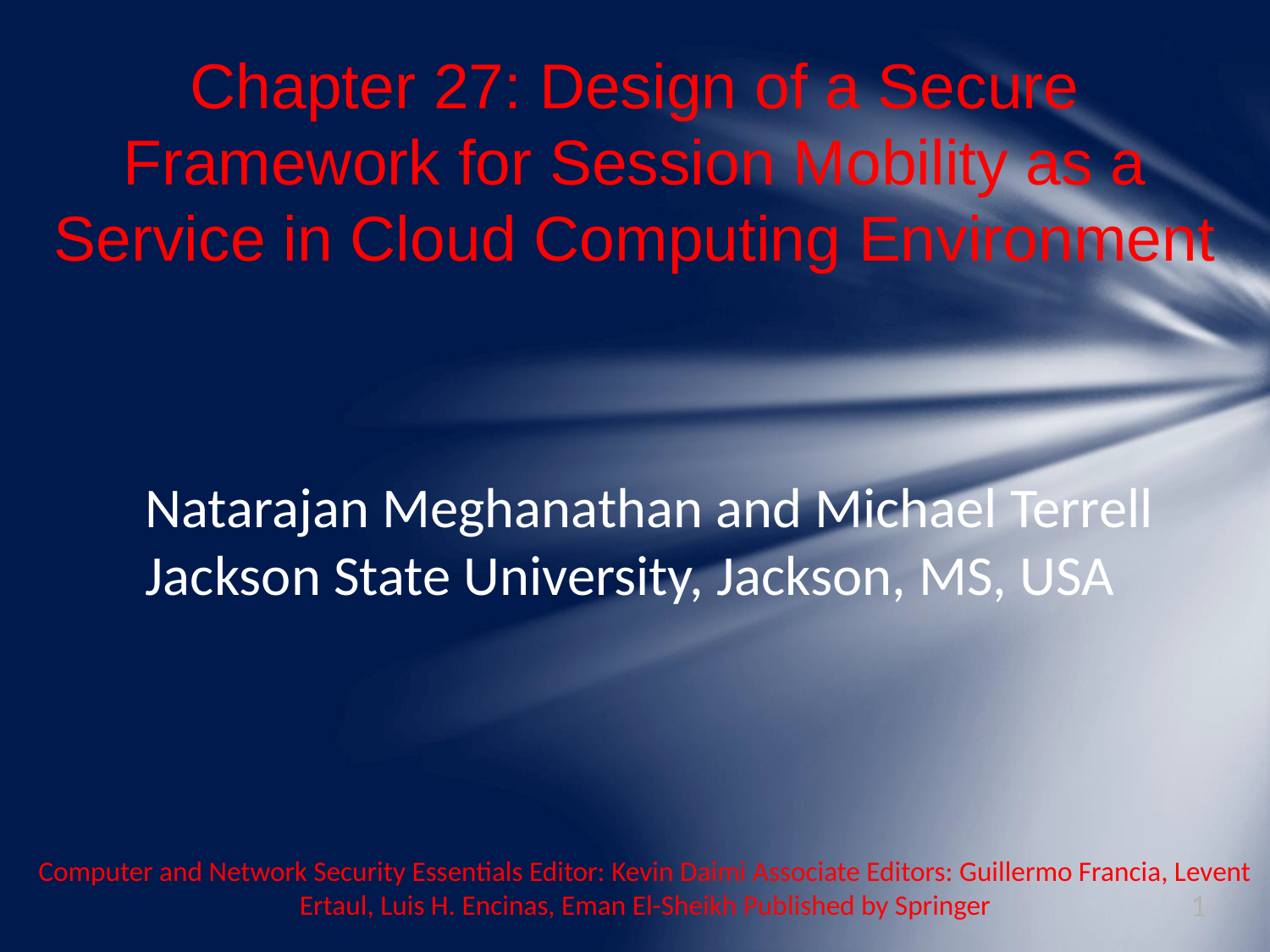

# Chapter 27: Design of a Secure Framework for Session Mobility as a Service in Cloud Computing Environment
Natarajan Meghanathan and Michael Terrell
Jackson State University, Jackson, MS, USA
Computer and Network Security Essentials Editor: Kevin Daimi Associate Editors: Guillermo Francia, Levent Ertaul, Luis H. Encinas, Eman El-Sheikh Published by Springer
1